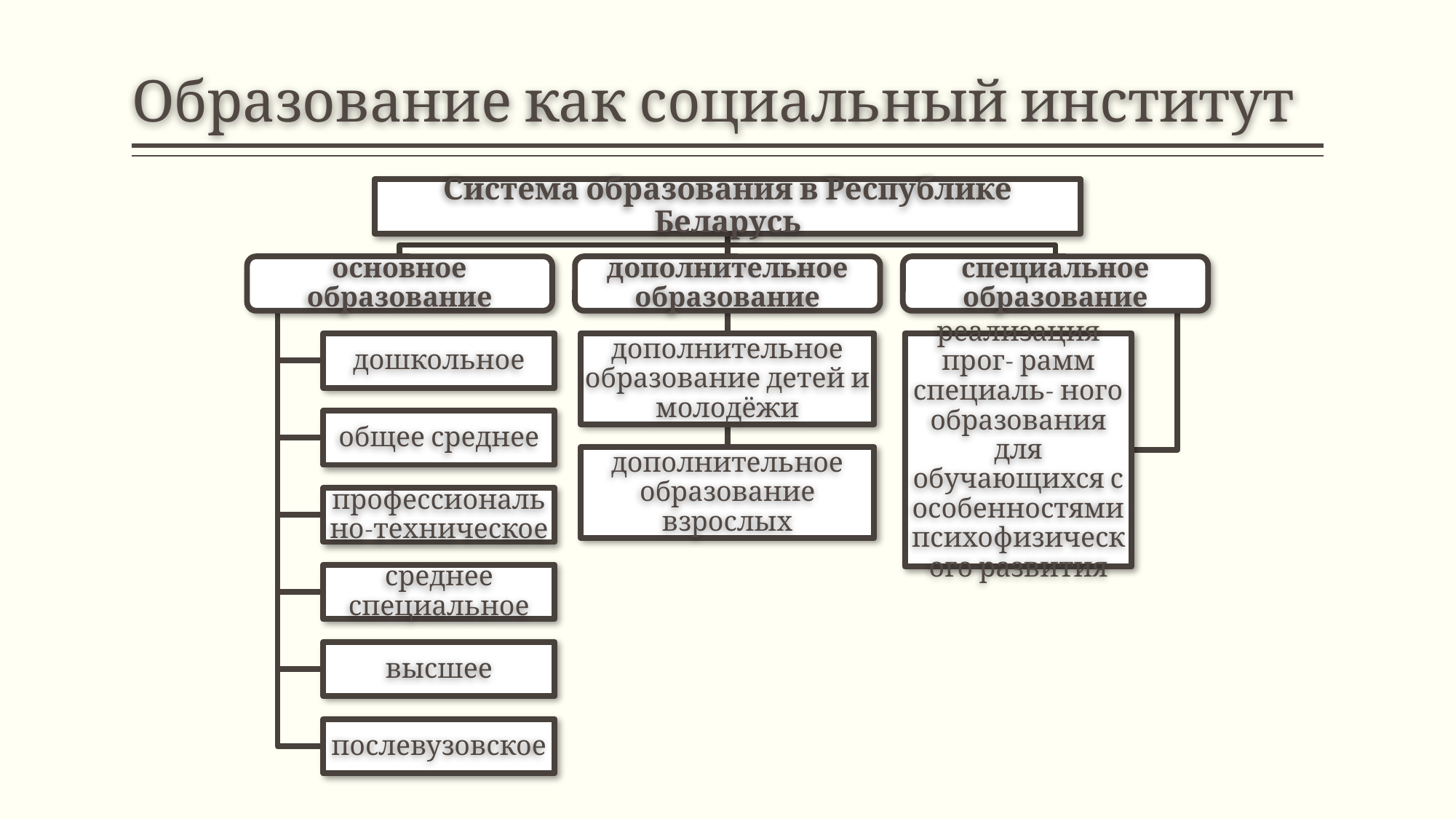

# Образование как социальный институт

Система образования в Республике Беларусь

основное образование
дополнительное образование
специальное образование

дошкольное

дополнительное образование детей и молодёжи

реализация прог- рамм специаль- ного образования для обучающихся с особенностями психофизического развития

общее среднее

дополнительное образование взрослых

профессионально-техническое

среднее специальное

высшее

послевузовское